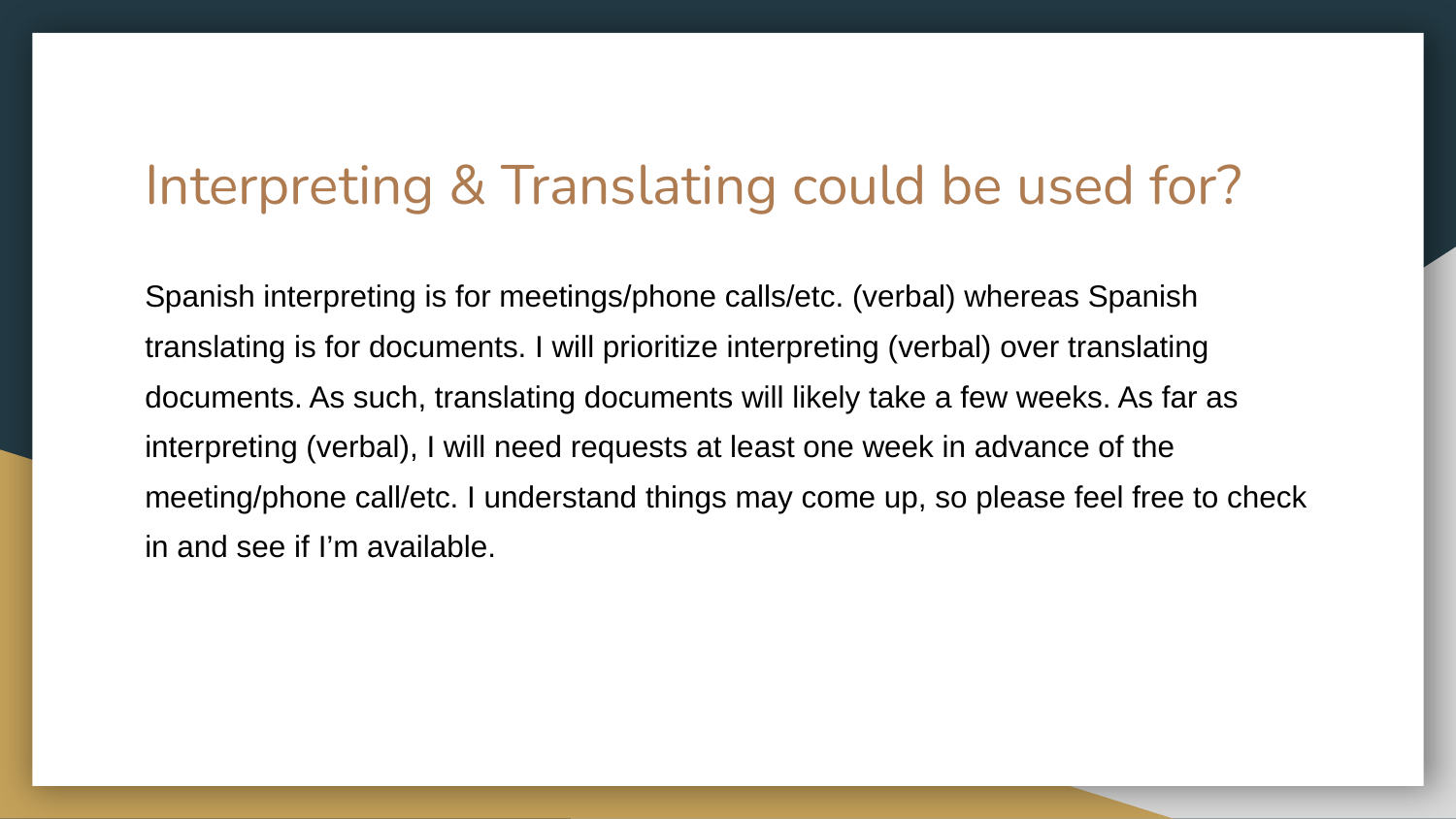

# Interpreting & Translating could be used for?
Spanish interpreting is for meetings/phone calls/etc. (verbal) whereas Spanish translating is for documents. I will prioritize interpreting (verbal) over translating documents. As such, translating documents will likely take a few weeks. As far as interpreting (verbal), I will need requests at least one week in advance of the meeting/phone call/etc. I understand things may come up, so please feel free to check in and see if I’m available.